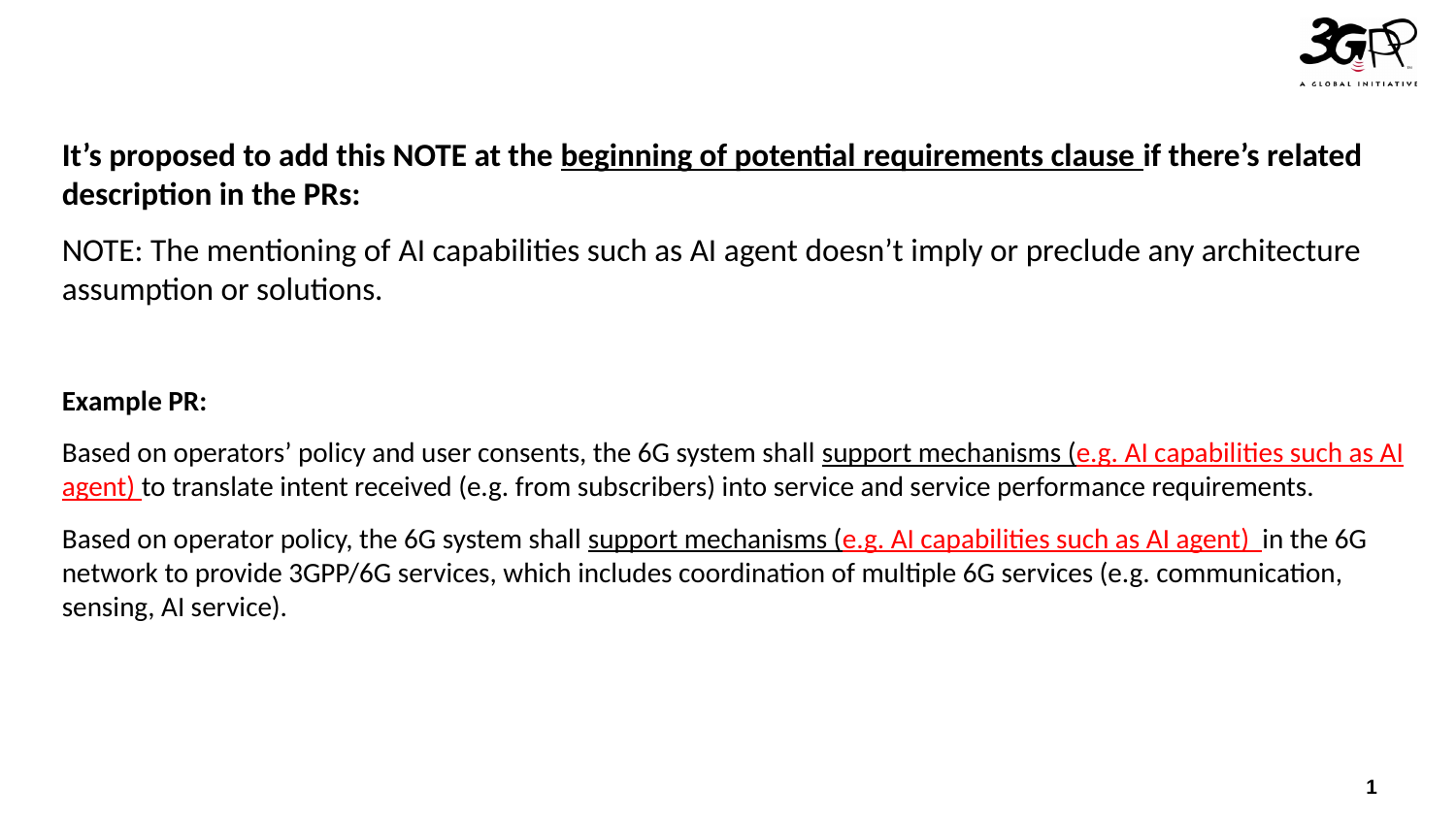

It’s proposed to add this NOTE at the beginning of potential requirements clause if there’s related description in the PRs:
NOTE: The mentioning of AI capabilities such as AI agent doesn’t imply or preclude any architecture assumption or solutions.

Example PR:
Based on operators’ policy and user consents, the 6G system shall support mechanisms (e.g. AI capabilities such as AI agent) to translate intent received (e.g. from subscribers) into service and service performance requirements.
Based on operator policy, the 6G system shall support mechanisms (e.g. AI capabilities such as AI agent)  in the 6G network to provide 3GPP/6G services, which includes coordination of multiple 6G services (e.g. communication, sensing, AI service).